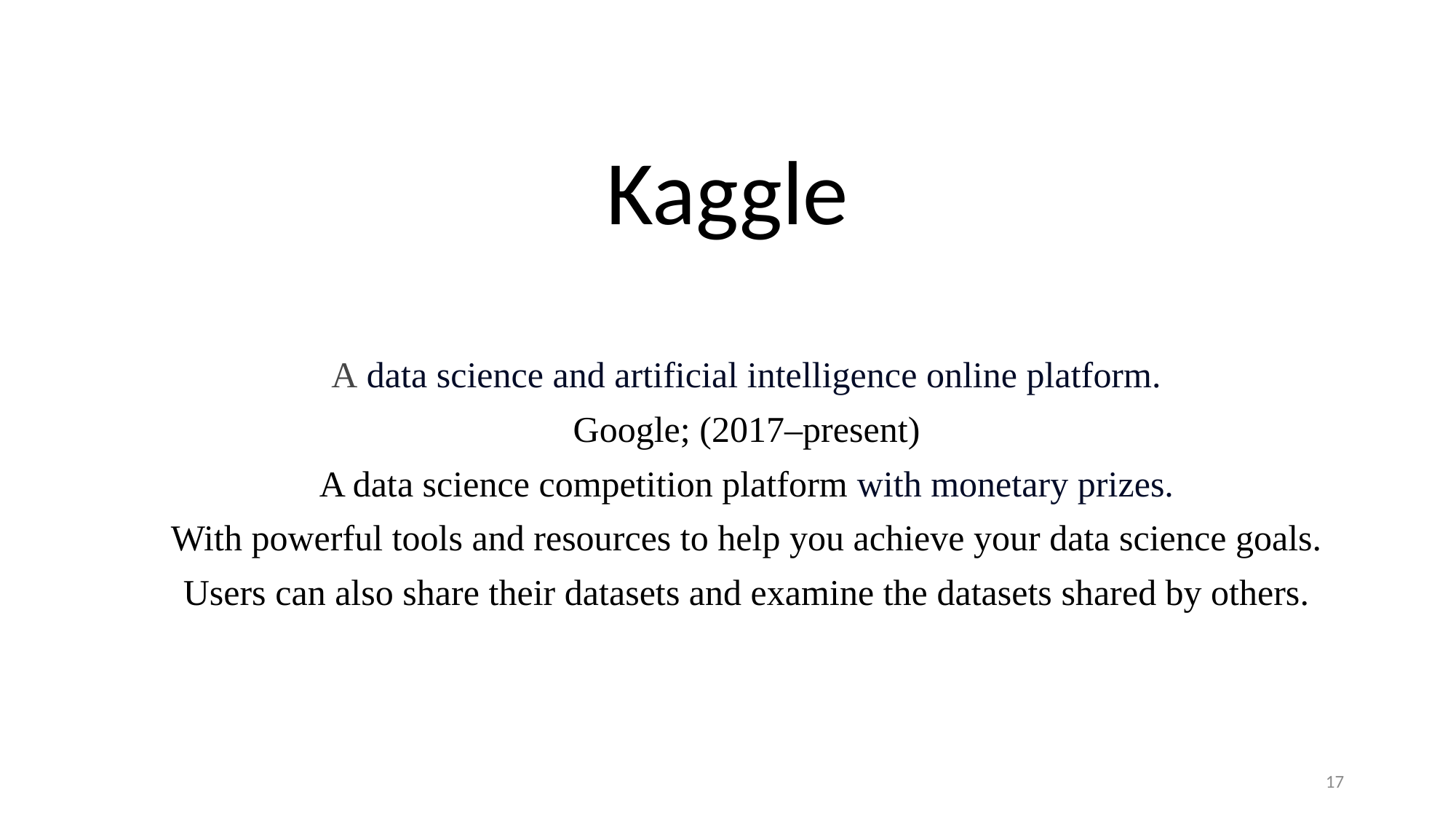

# Kaggle
A data science and artificial intelligence online platform.
Google; (2017–present)
A data science competition platform with monetary prizes.
With powerful tools and resources to help you achieve your data science goals.
Users can also share their datasets and examine the datasets shared by others.

17